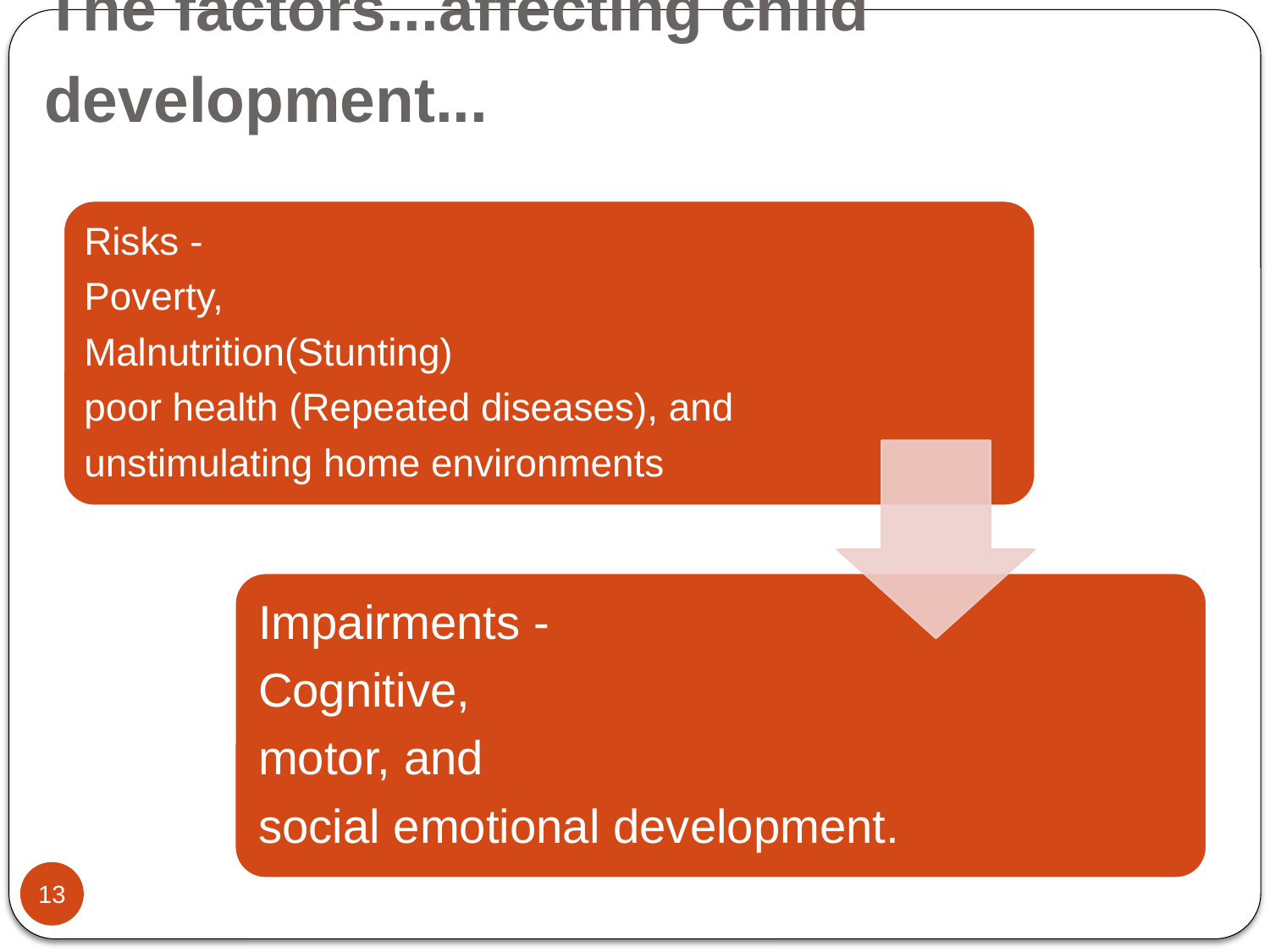

# The factors...affecting child development...
Risks -
Poverty,
Malnutrition(Stunting)
poor health (Repeated diseases), and
unstimulating home environments
Impairments -
Cognitive,
motor, and
social emotional development.

13